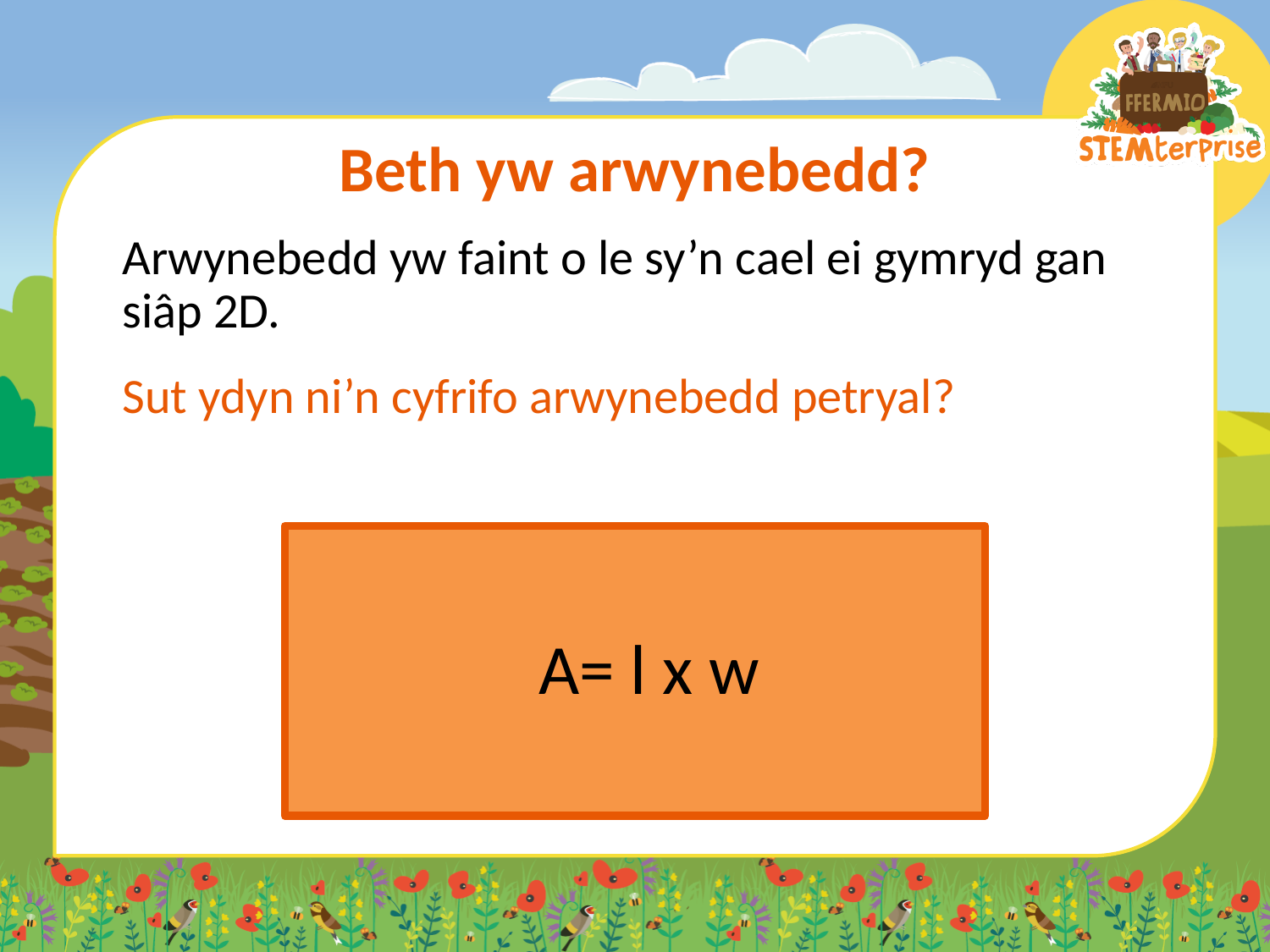

# Beth yw arwynebedd?
Arwynebedd yw faint o le sy’n cael ei gymryd gan siâp 2D.
Sut ydyn ni’n cyfrifo arwynebedd petryal?

A= l x w